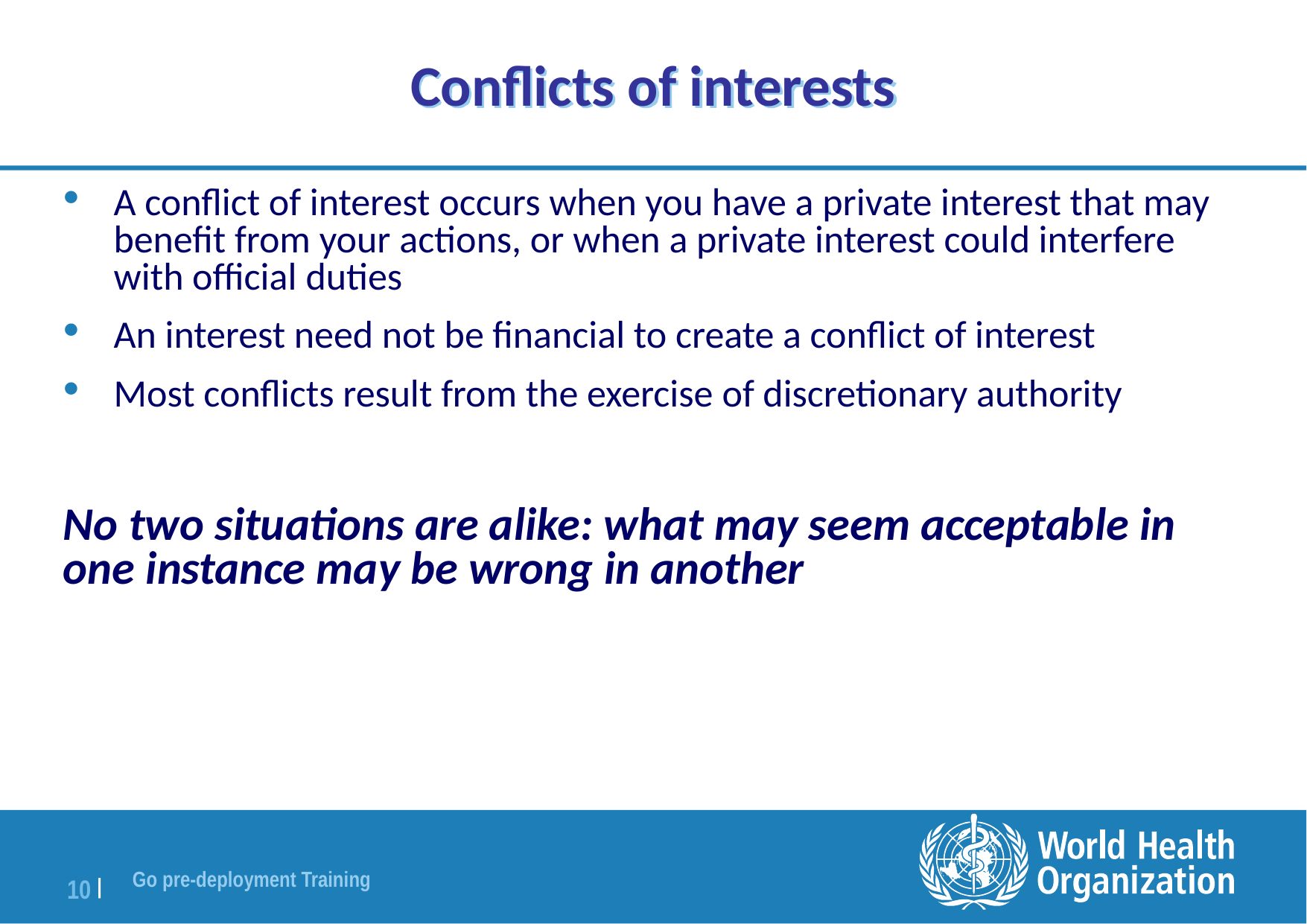

# Conflicts of interests
A conflict of interest occurs when you have a private interest that may benefit from your actions, or when a private interest could interfere with official duties
An interest need not be financial to create a conflict of interest
Most conflicts result from the exercise of discretionary authority

No two situations are alike: what may seem acceptable in one instance may be wrong in another